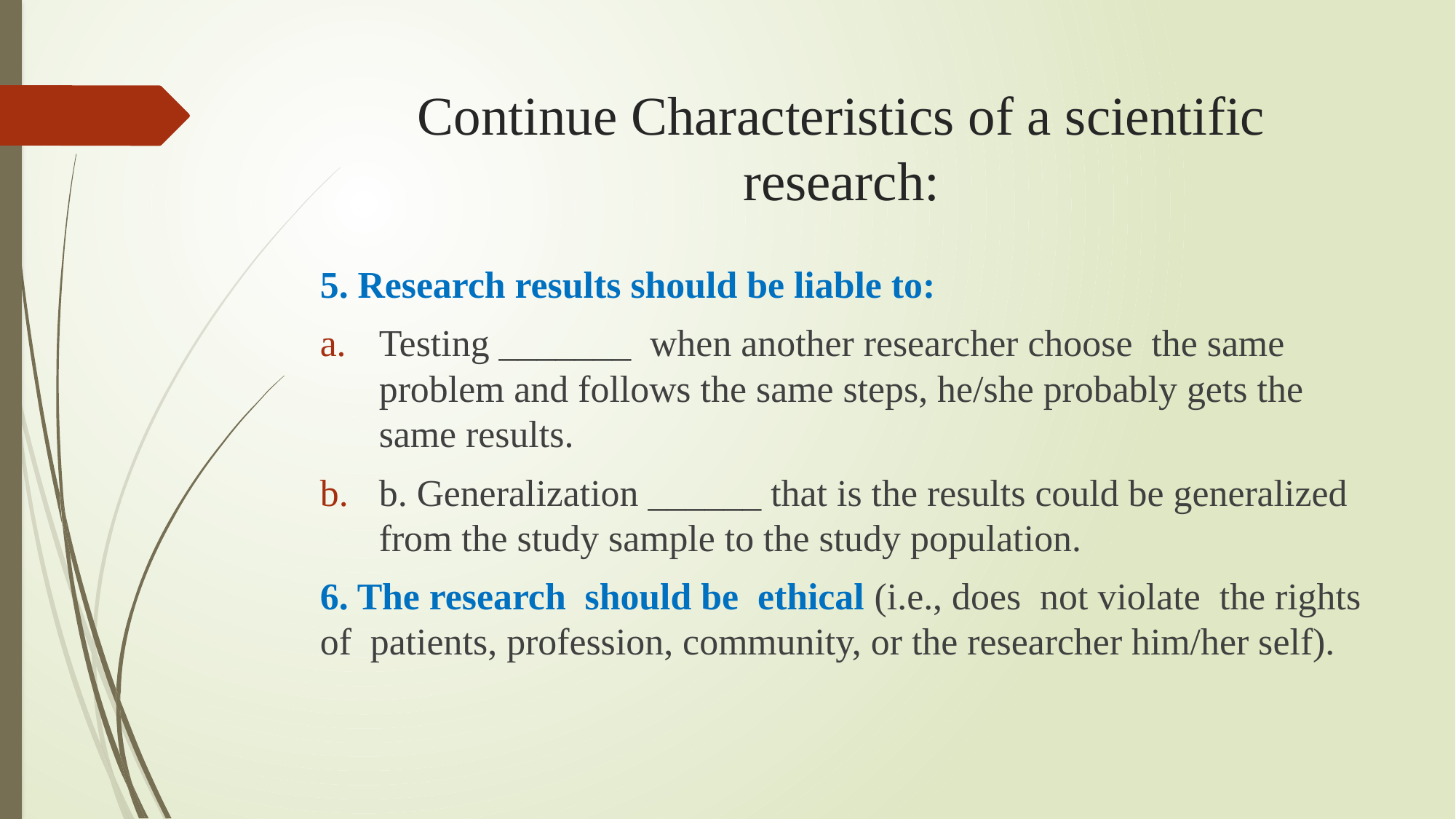

# Continue Characteristics of a scientific research:
5. Research results should be liable to:
Testing _______  when another researcher choose  the same    problem and follows the same steps, he/she probably gets the same results.
b. Generalization ______ that is the results could be generalized from the study sample to the study population.
6. The research  should be  ethical (i.e., does  not violate  the rights of  patients, profession, community, or the researcher him/her self).